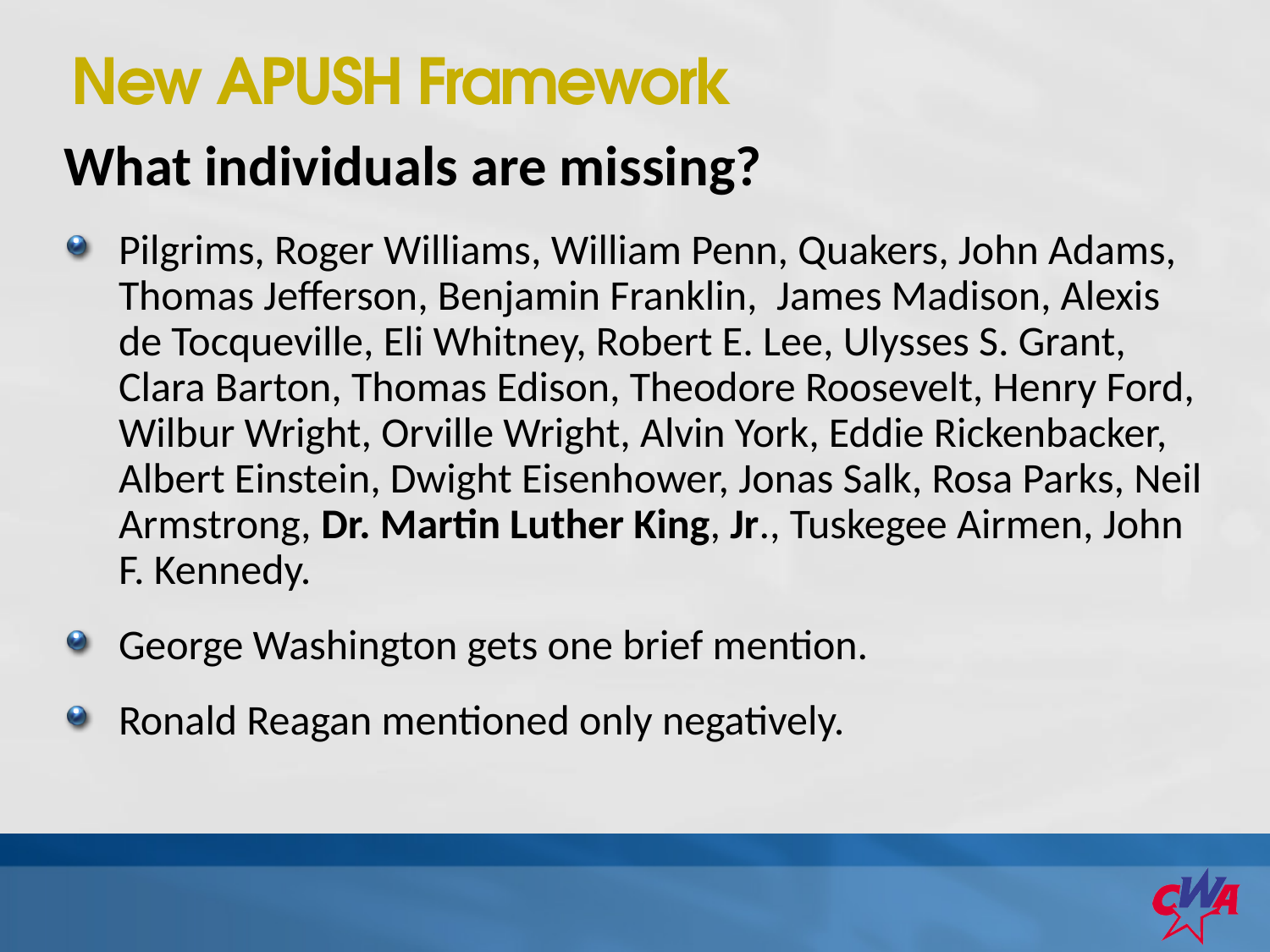

# New APUSH Framework
What individuals are missing?
Pilgrims, Roger Williams, William Penn, Quakers, John Adams, Thomas Jefferson, Benjamin Franklin,  James Madison, Alexis de Tocqueville, Eli Whitney, Robert E. Lee, Ulysses S. Grant, Clara Barton, Thomas Edison, Theodore Roosevelt, Henry Ford, Wilbur Wright, Orville Wright, Alvin York, Eddie Rickenbacker, Albert Einstein, Dwight Eisenhower, Jonas Salk, Rosa Parks, Neil Armstrong, Dr. Martin Luther King, Jr., Tuskegee Airmen, John F. Kennedy.
George Washington gets one brief mention.
Ronald Reagan mentioned only negatively.